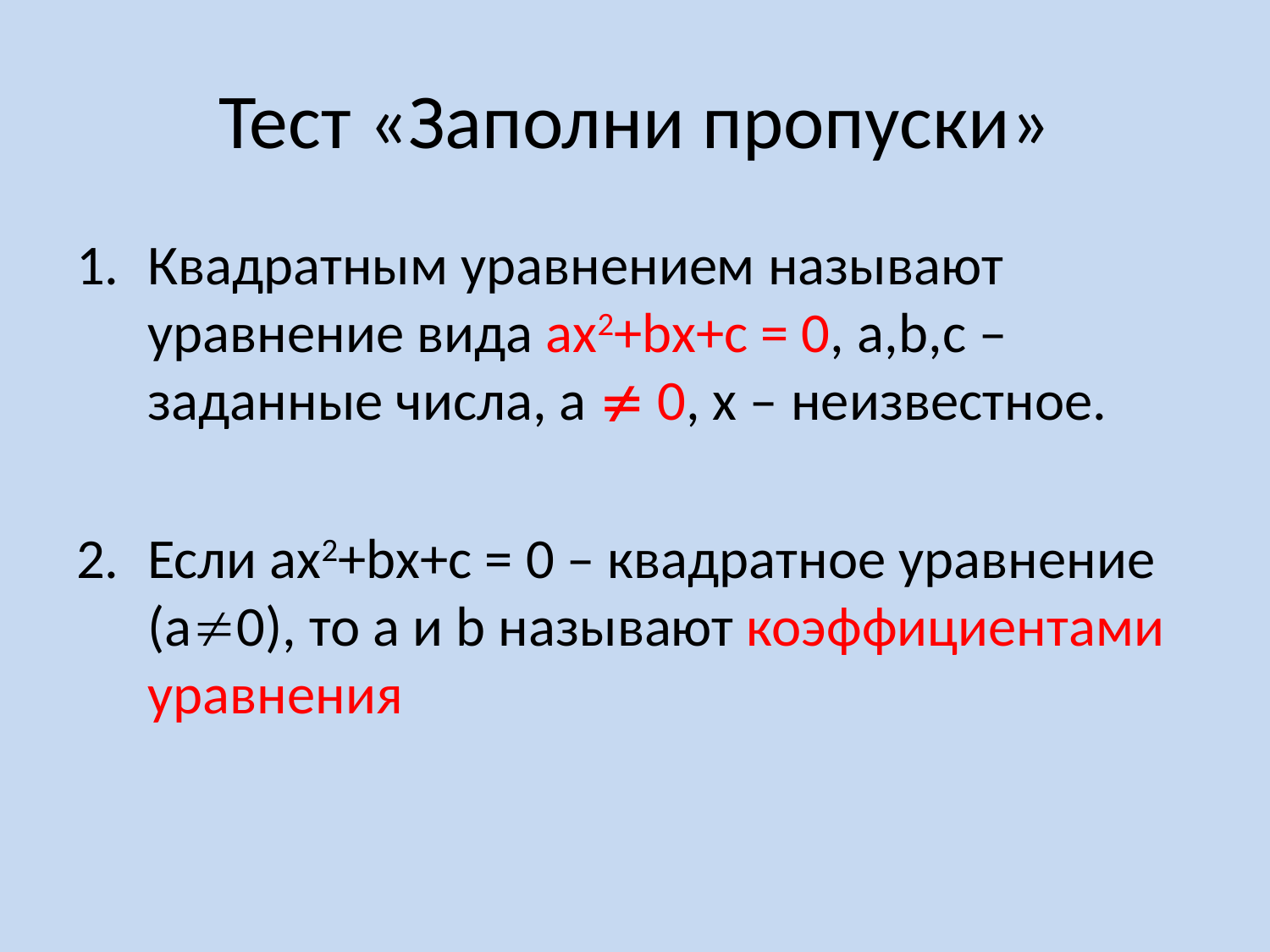

# Тест «Заполни пропуски»
Квадратным уравнением называют уравнение вида ах2+bх+с = 0, а,b,с – заданные числа, а ≠ 0, х – неизвестное.

Если ах2+bх+с = 0 – квадратное уравнение (а≠0), то а и b называют коэффициентами уравнения